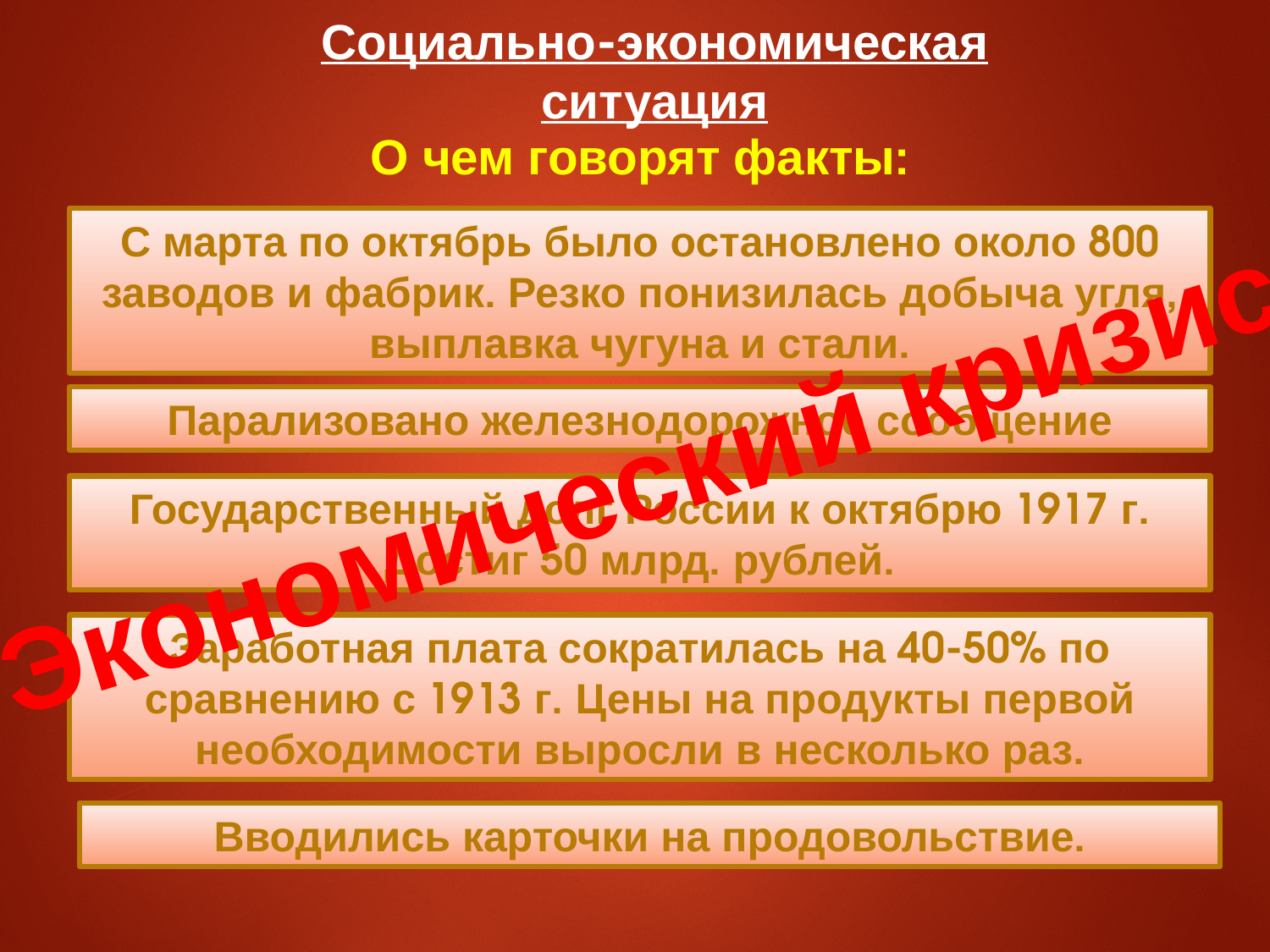

Социально-экономическая ситуация
О чем говорят факты:
С марта по октябрь было остановлено около 800 заводов и фабрик. Резко понизилась добыча угля, выплавка чугуна и стали.
Парализовано железнодорожное сообщение
Экономический кризис
Государственный долг России к октябрю 1917 г. Достиг 50 млрд. рублей.
Заработная плата сократилась на 40-50% по сравнению с 1913 г. Цены на продукты первой необходимости выросли в несколько раз.
Вводились карточки на продовольствие.